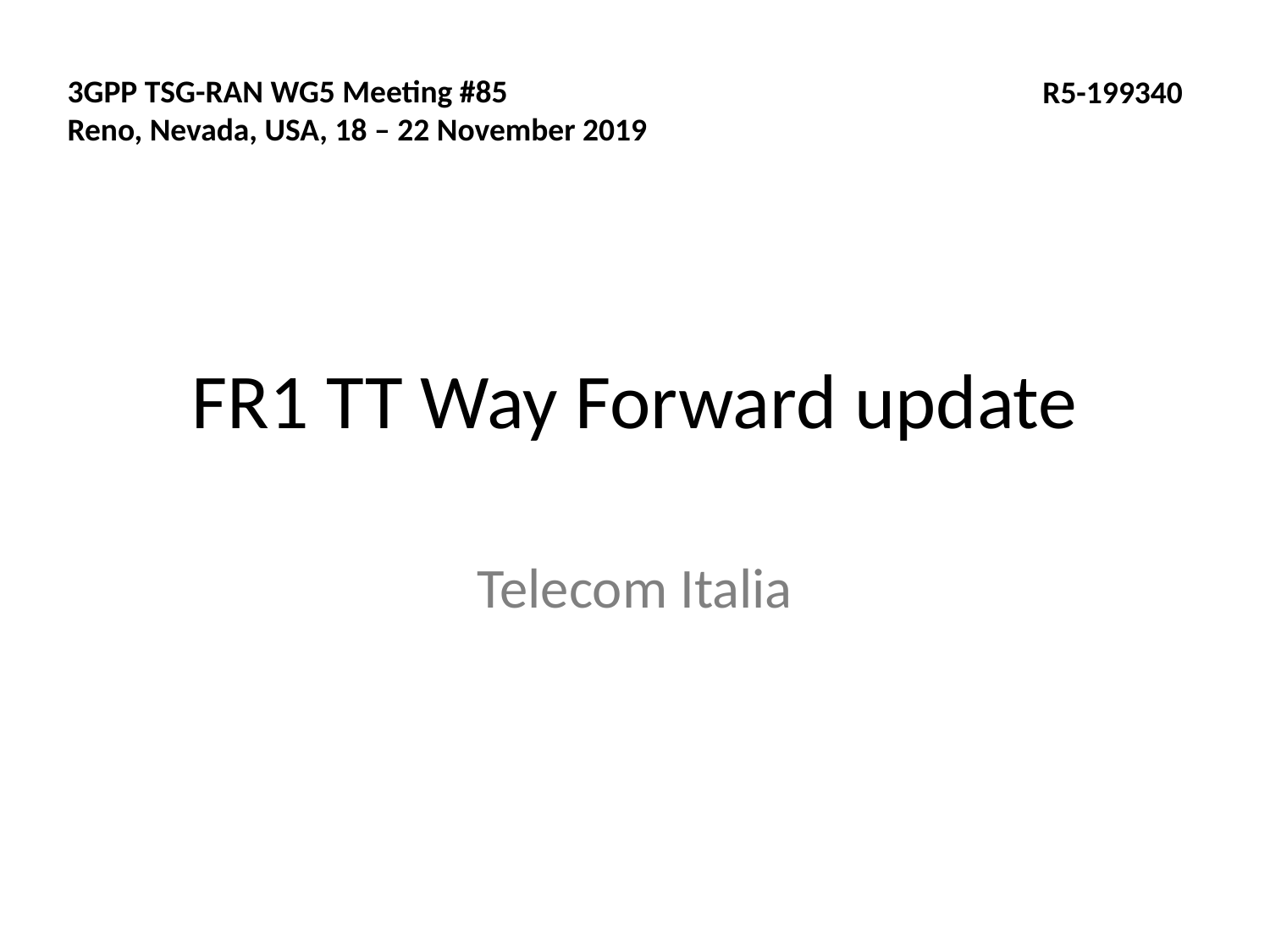

3GPP TSG-RAN WG5 Meeting #85
Reno, Nevada, USA, 18 – 22 November 2019
  R5-199340
# FR1 TT Way Forward update
Telecom Italia